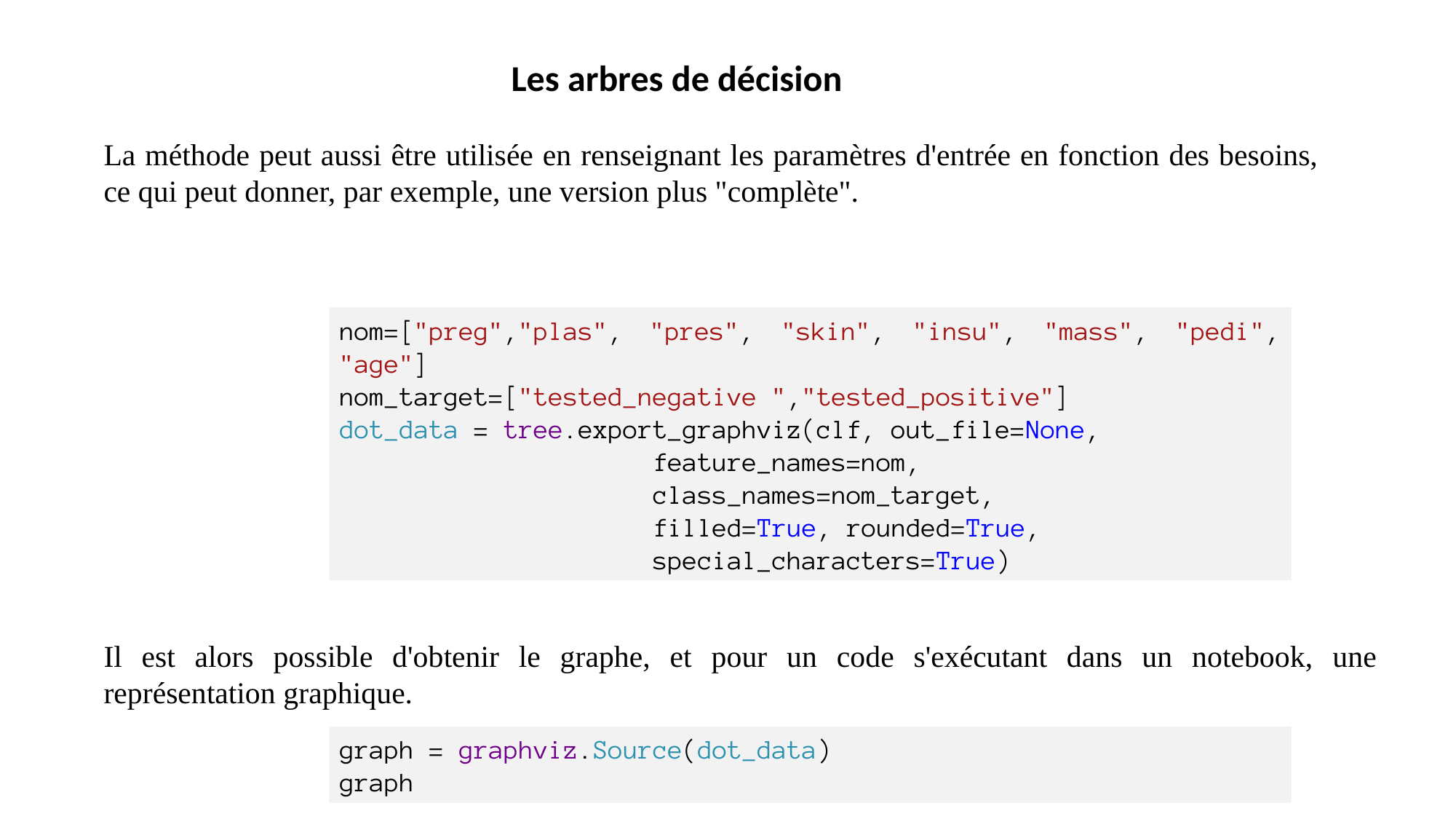

Les arbres de décision
La méthode peut aussi être utilisée en renseignant les paramètres d'entrée en fonction des besoins, ce qui peut donner, par exemple, une version plus "complète".
nom=["preg","plas", "pres", "skin", "insu", "mass", "pedi", "age"]
nom_target=["tested_negative ","tested_positive"]
dot_data = tree.export_graphviz(clf, out_file=None,
                     feature_names=nom,
                     class_names=nom_target,
                     filled=True, rounded=True,
                     special_characters=True)
Il est alors possible d'obtenir le graphe, et pour un code s'exécutant dans un notebook, une représentation graphique.
graph = graphviz.Source(dot_data)
graph